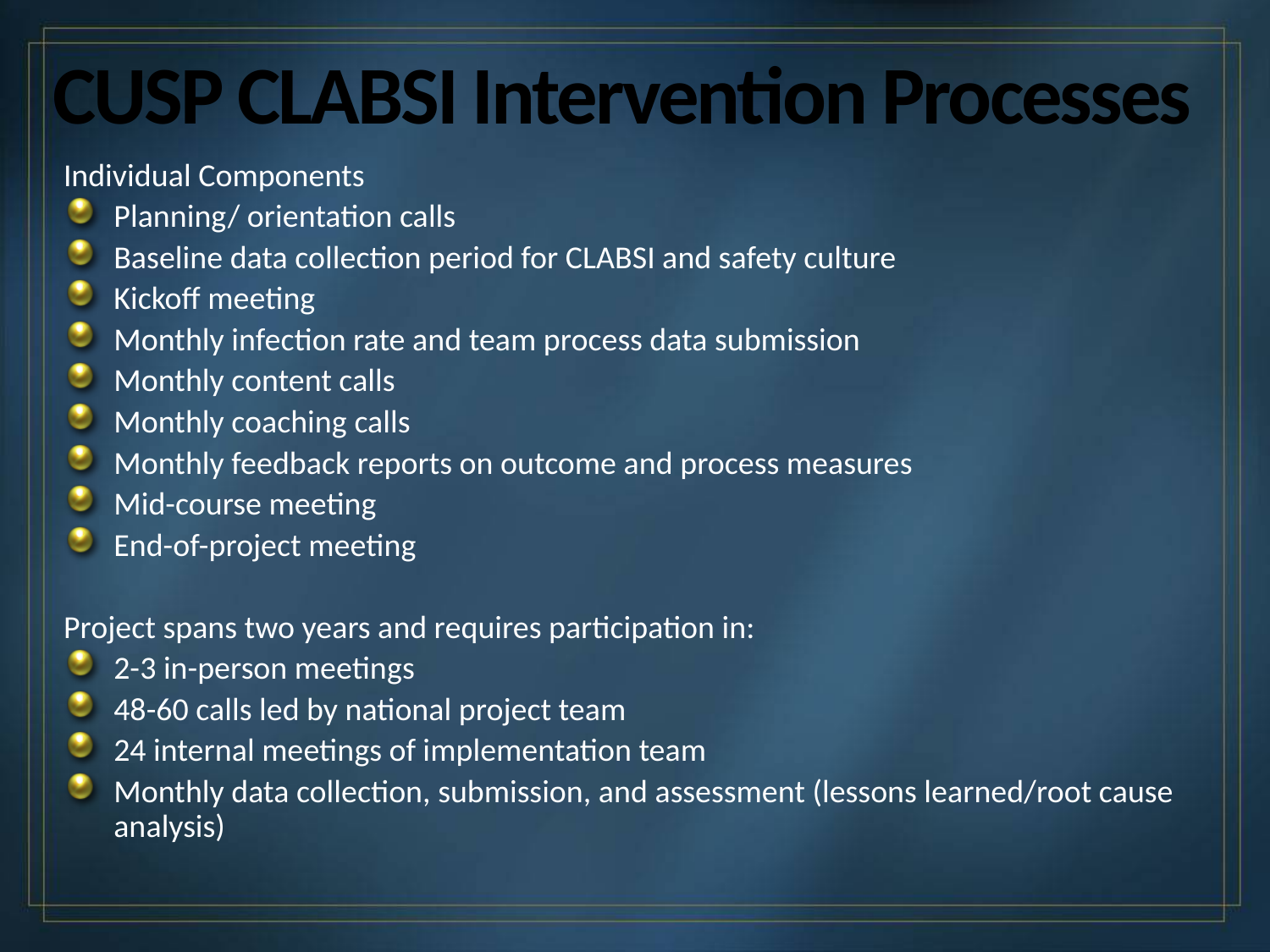

# CUSP CLABSI Intervention Processes
Individual Components
Planning/ orientation calls
Baseline data collection period for CLABSI and safety culture
Kickoff meeting
Monthly infection rate and team process data submission
Monthly content calls
Monthly coaching calls
Monthly feedback reports on outcome and process measures
Mid-course meeting
End-of-project meeting

Project spans two years and requires participation in:
2-3 in-person meetings
48-60 calls led by national project team
24 internal meetings of implementation team
Monthly data collection, submission, and assessment (lessons learned/root cause analysis)